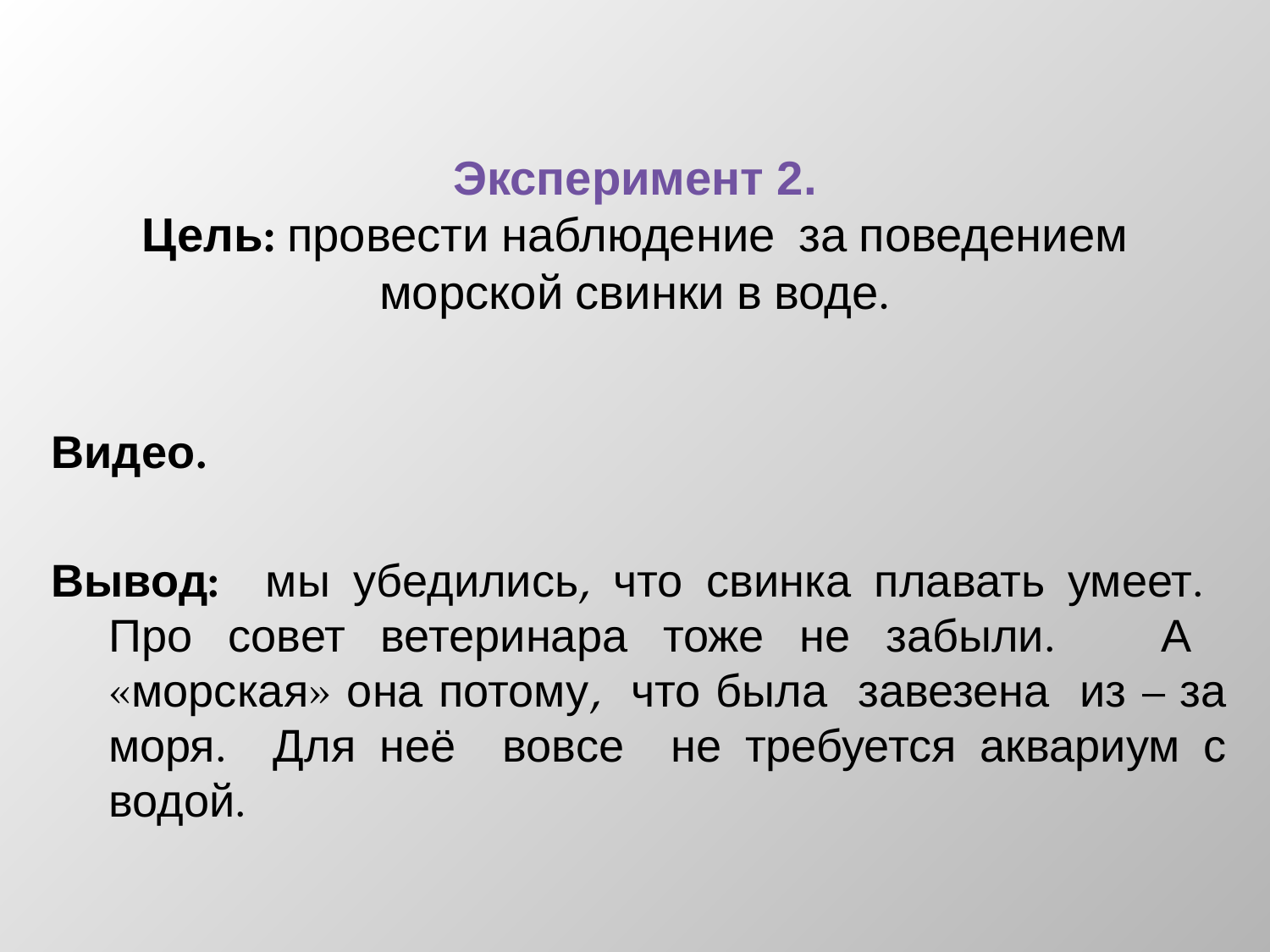

# Эксперимент 2. Цель: провести наблюдение  за поведением морской свинки в воде.

Видео.

Вывод:  мы убедились, что свинка плавать умеет.  Про совет ветеринара тоже не забыли.   А  «морская» она потому,  что была  завезена  из – за моря.  Для неё  вовсе  не требуется аквариум с водой.